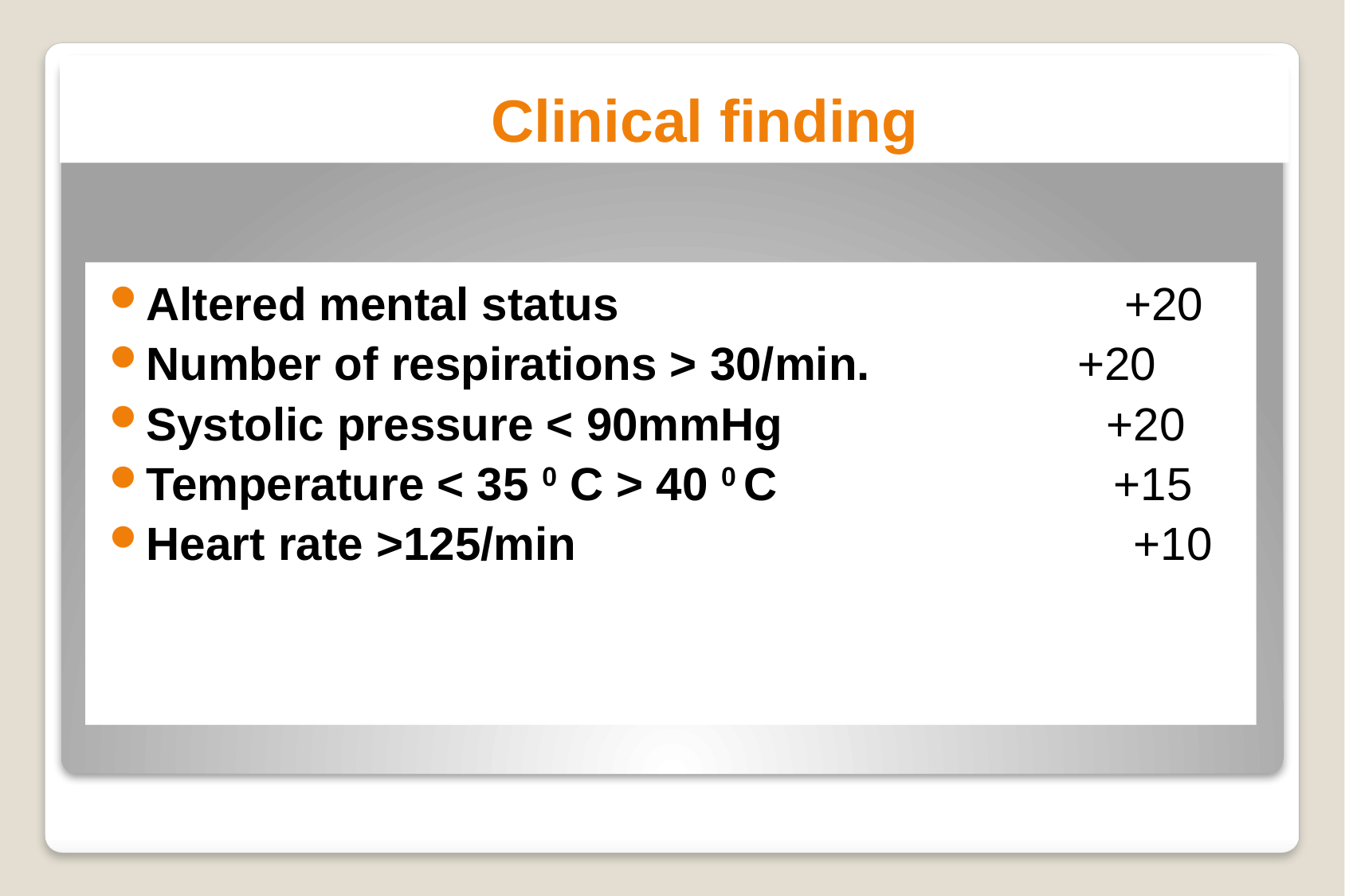

# Clinical finding
Altered mental status                                       +20
Number of respirations > 30/min.                +20
Systolic pressure < 90mmHg                         +20
Temperature < 35 0 C > 40 0 C                          +15
Heart rate >125/min                                           +10